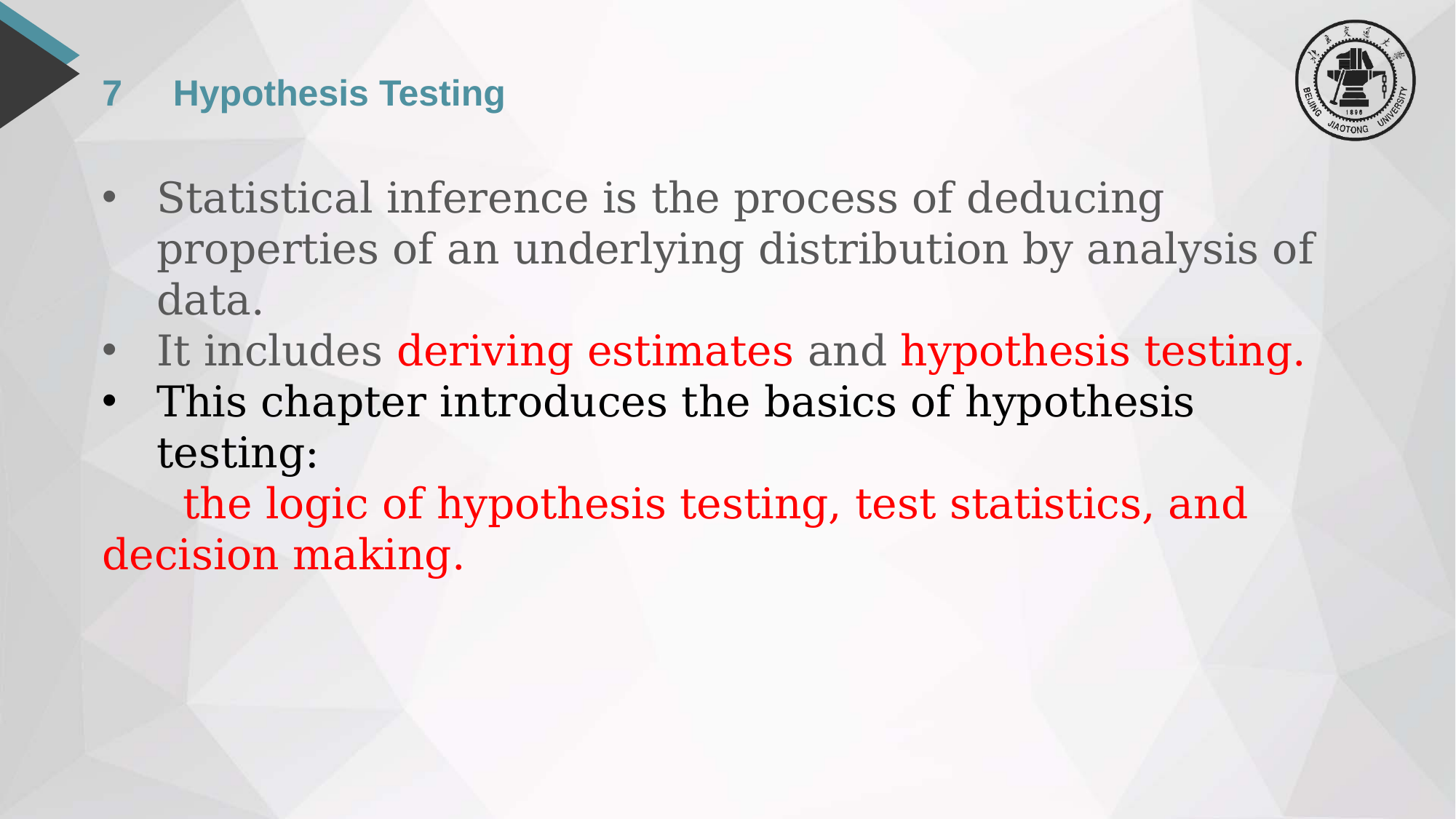

# 7     Hypothesis Testing
Statistical inference is the process of deducing properties of an underlying distribution by analysis of data.
It includes deriving estimates and hypothesis testing.
This chapter introduces the basics of hypothesis testing:
      the logic of hypothesis testing, test statistics, and decision making.